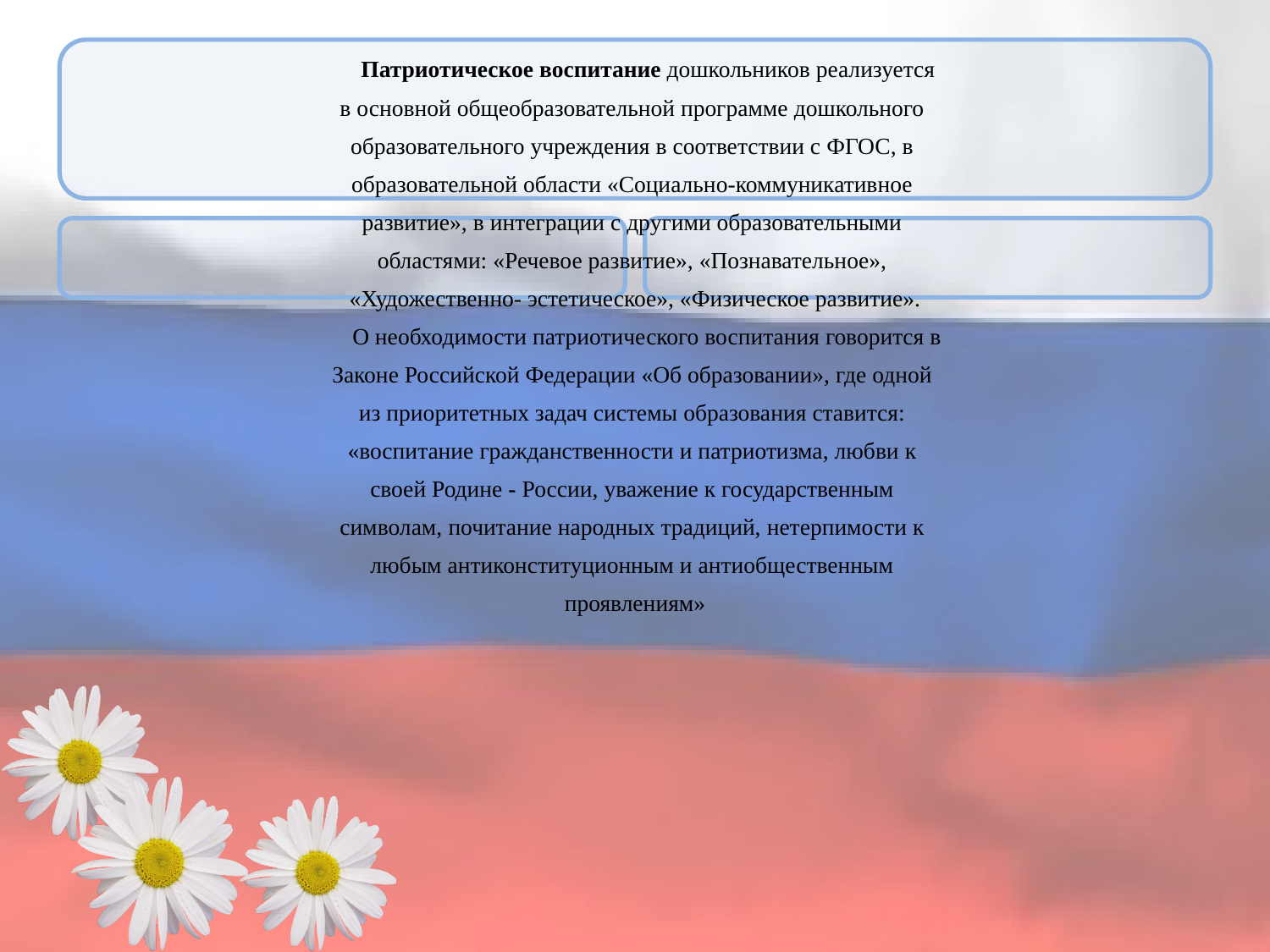

Патриотическое воспитание дошкольников реализуется
в основной общеобразовательной программе дошкольного
образовательного учреждения в соответствии с ФГОС, в
образовательной области «Социально-коммуникативное
развитие», в интеграции с другими образовательными
областями: «Речевое развитие», «Познавательное»,
«Художественно- эстетическое», «Физическое развитие».
     О необходимости патриотического воспитания говорится в
Законе Российской Федерации «Об образовании», где одной
из приоритетных задач системы образования ставится:
«воспитание гражданственности и патриотизма, любви к
своей Родине - России, уважение к государственным
символам, почитание народных традиций, нетерпимости к
любым антиконституционным и антиобщественным
проявлениям»